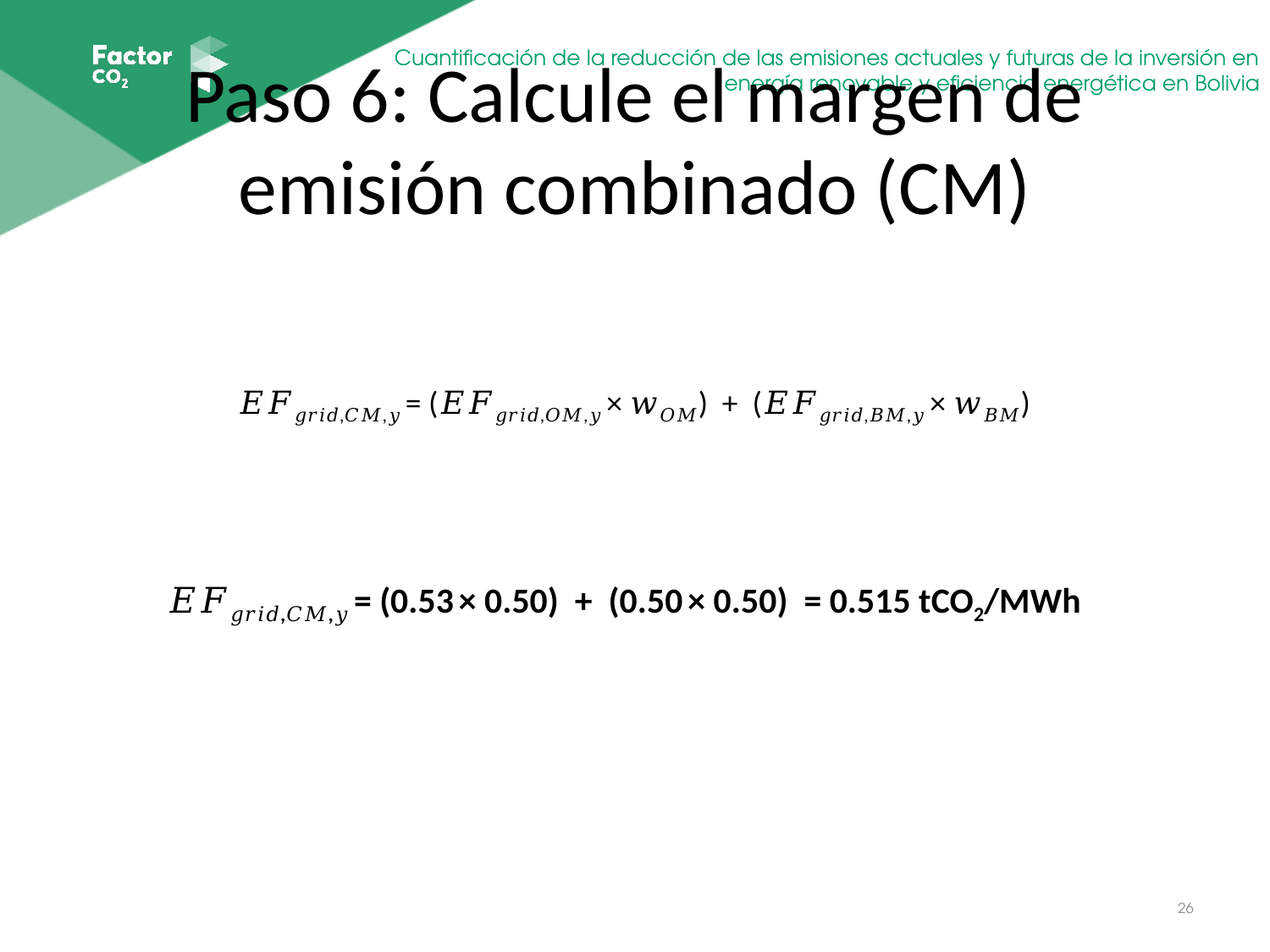

# Paso 6: Calcule el margen de emisión combinado (CM)
𝐸𝐹𝑔𝑟𝑖𝑑,𝐶𝑀,𝑦 = (𝐸𝐹𝑔𝑟𝑖𝑑,𝑂𝑀,𝑦 × 𝑤𝑂𝑀)  +  (𝐸𝐹𝑔𝑟𝑖𝑑,𝐵𝑀,𝑦 × 𝑤𝐵𝑀)
𝐸𝐹𝑔𝑟𝑖𝑑,𝐶𝑀,𝑦 = (0.53 × 0.50)  +  (0.50 × 0.50)  = 0.515 tCO2/MWh
26